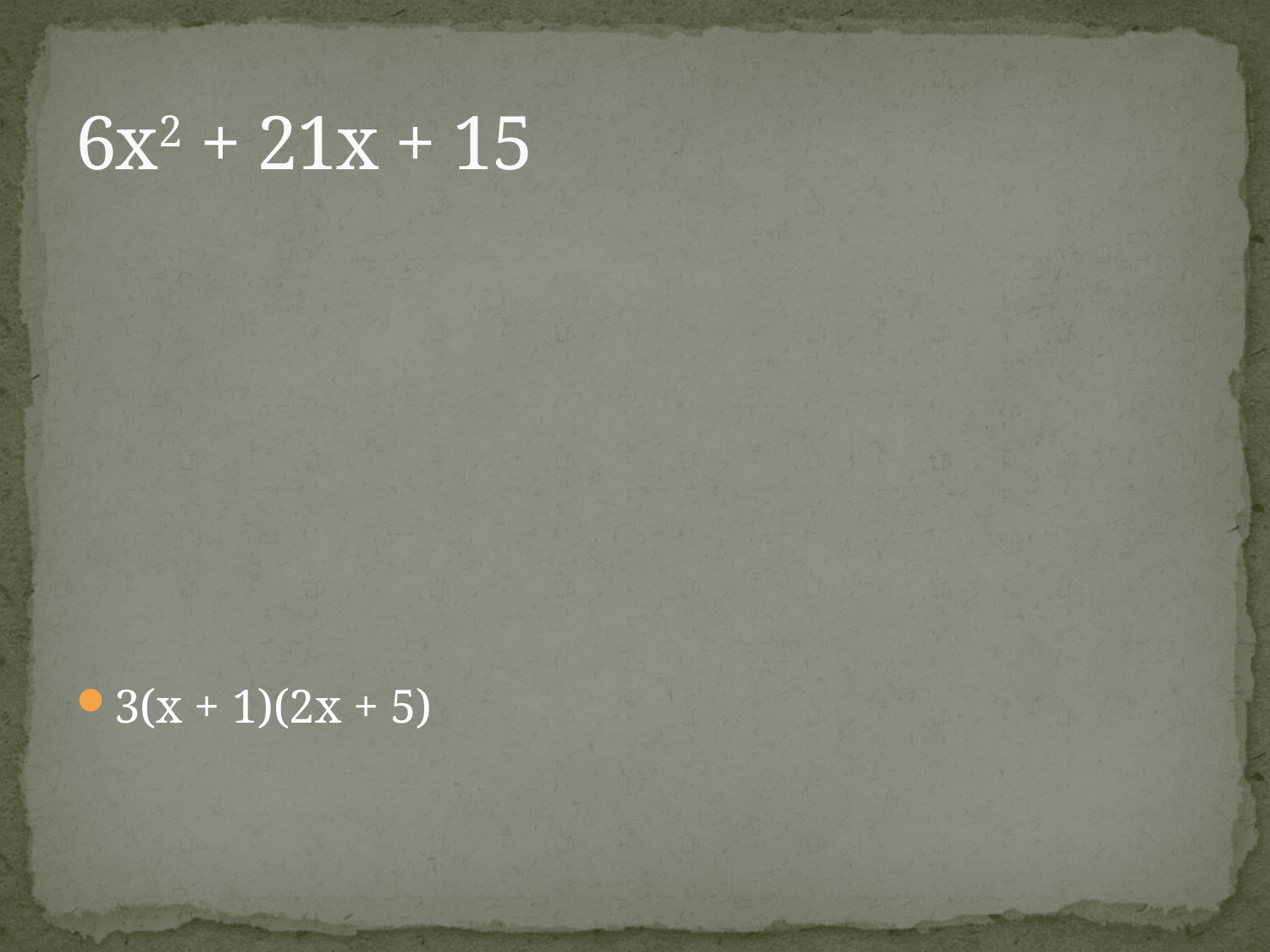

# 6x2 + 21x + 15

3(x + 1)(2x + 5)